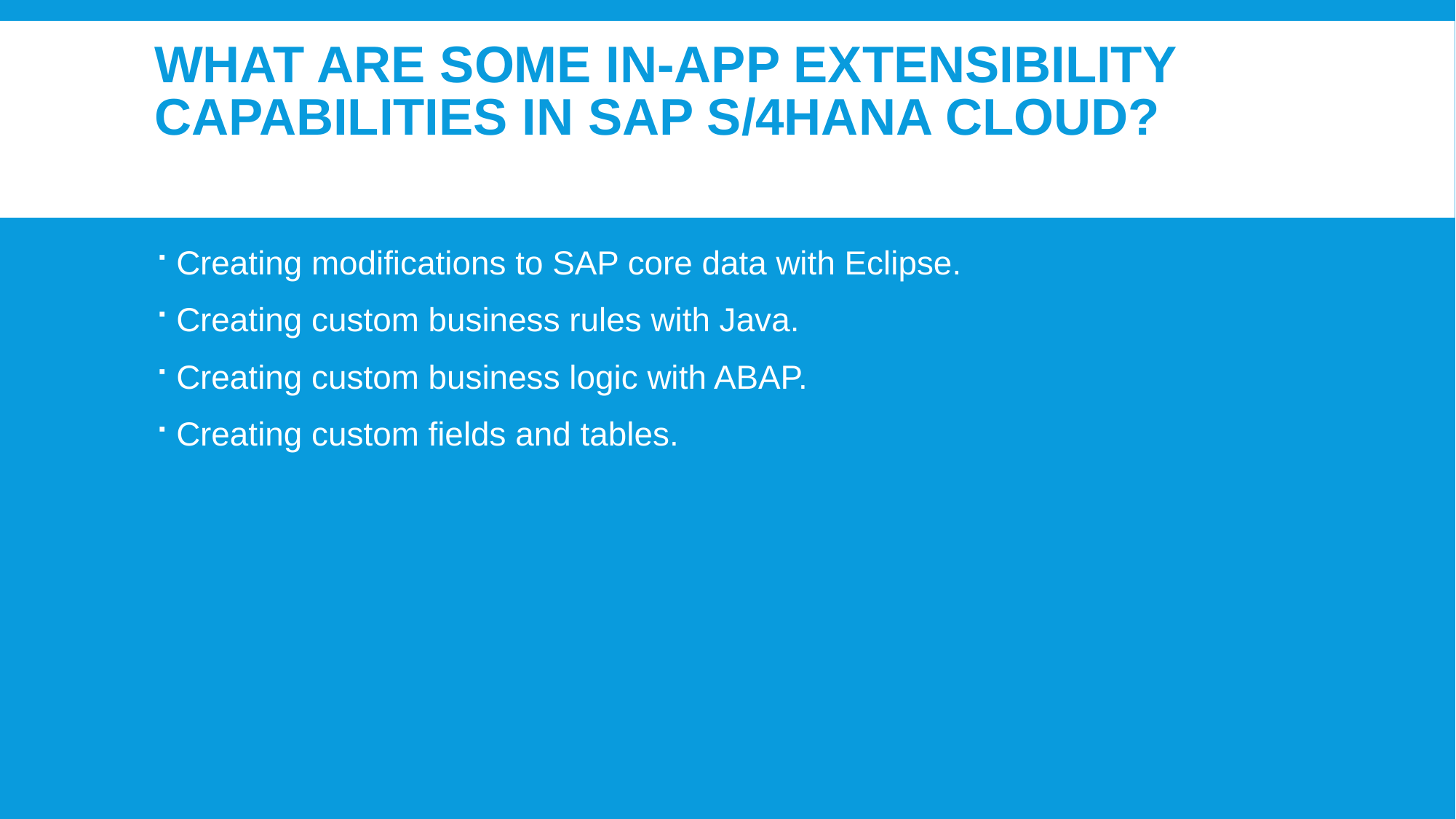

# What are some in-app extensibility capabilities in SAP S/4HANA Cloud?
Creating modifications to SAP core data with Eclipse.
Creating custom business rules with Java.
Creating custom business logic with ABAP.
Creating custom fields and tables.